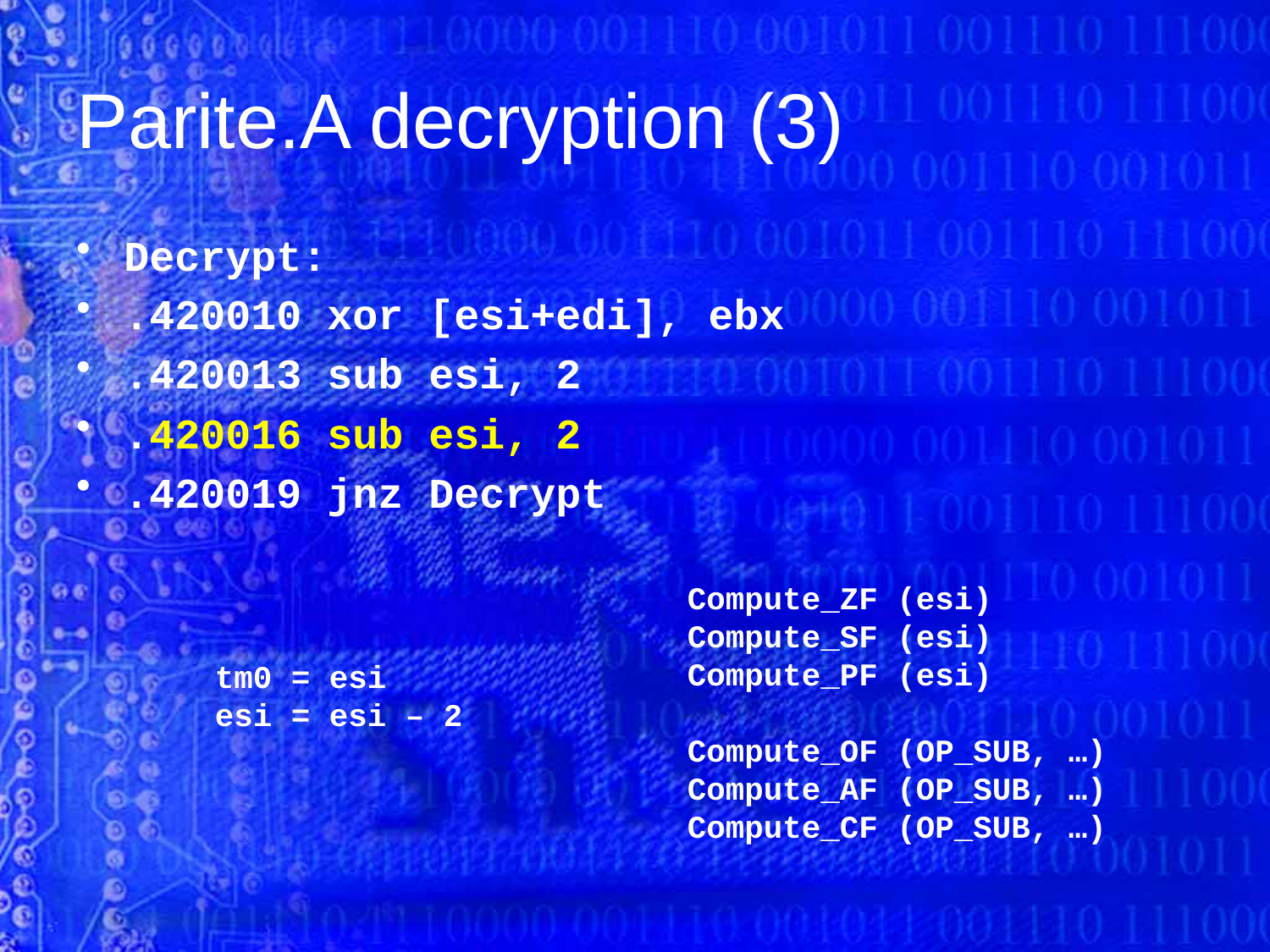

# Parite.A decryption (3)
Decrypt:
.420010 xor [esi+edi], ebx
.420013 sub esi, 2
.420016 sub esi, 2
.420019 jnz Decrypt

Compute_ZF (esi)
Compute_SF (esi)
Compute_PF (esi)

Compute_OF (OP_SUB, …)
Compute_AF (OP_SUB, …)
Compute_CF (OP_SUB, …)
tm0 = esi
esi = esi – 2